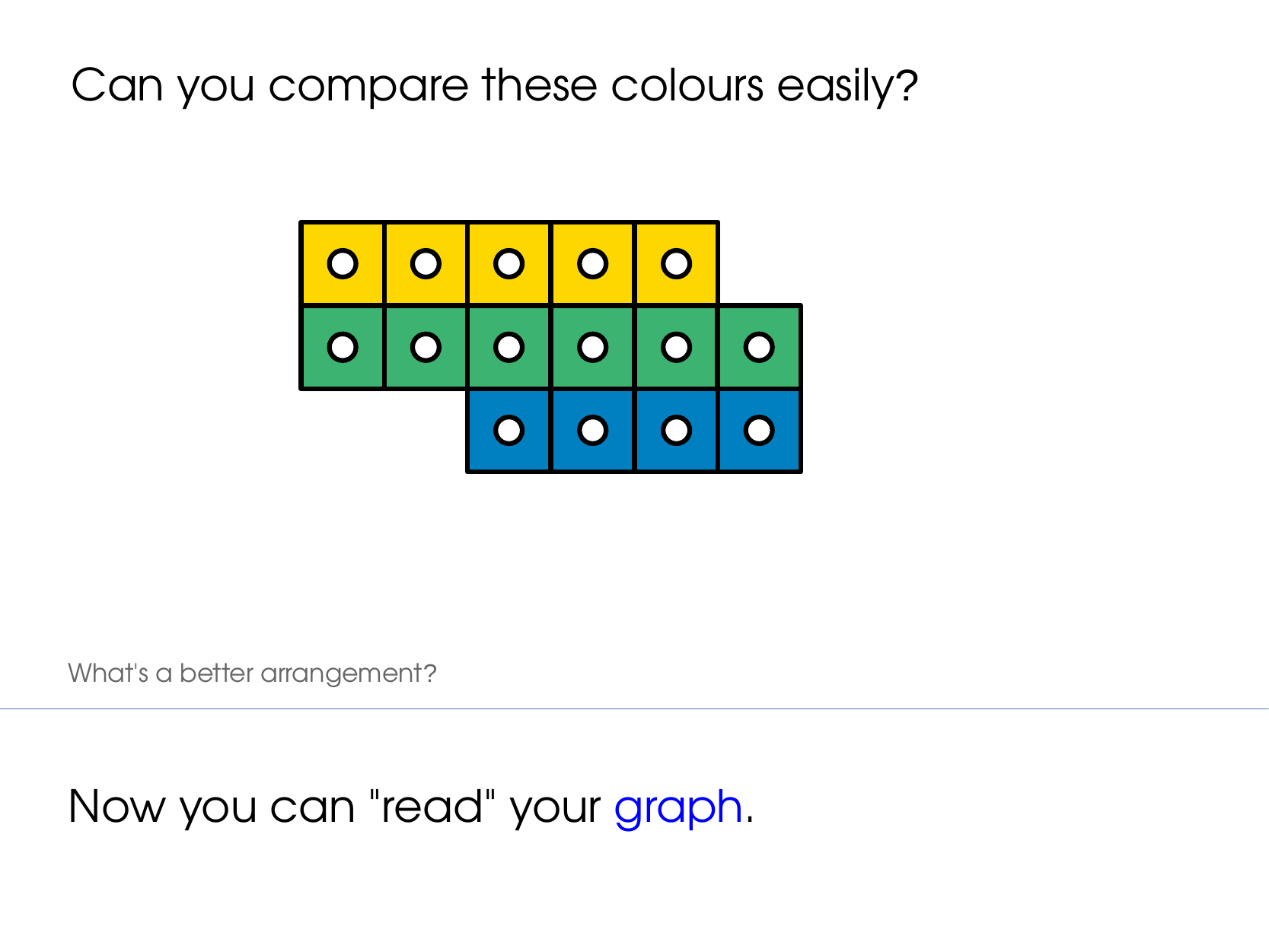

Can you compare these colours easily?

What's a better arrangement?
Now you can "read" your graph.